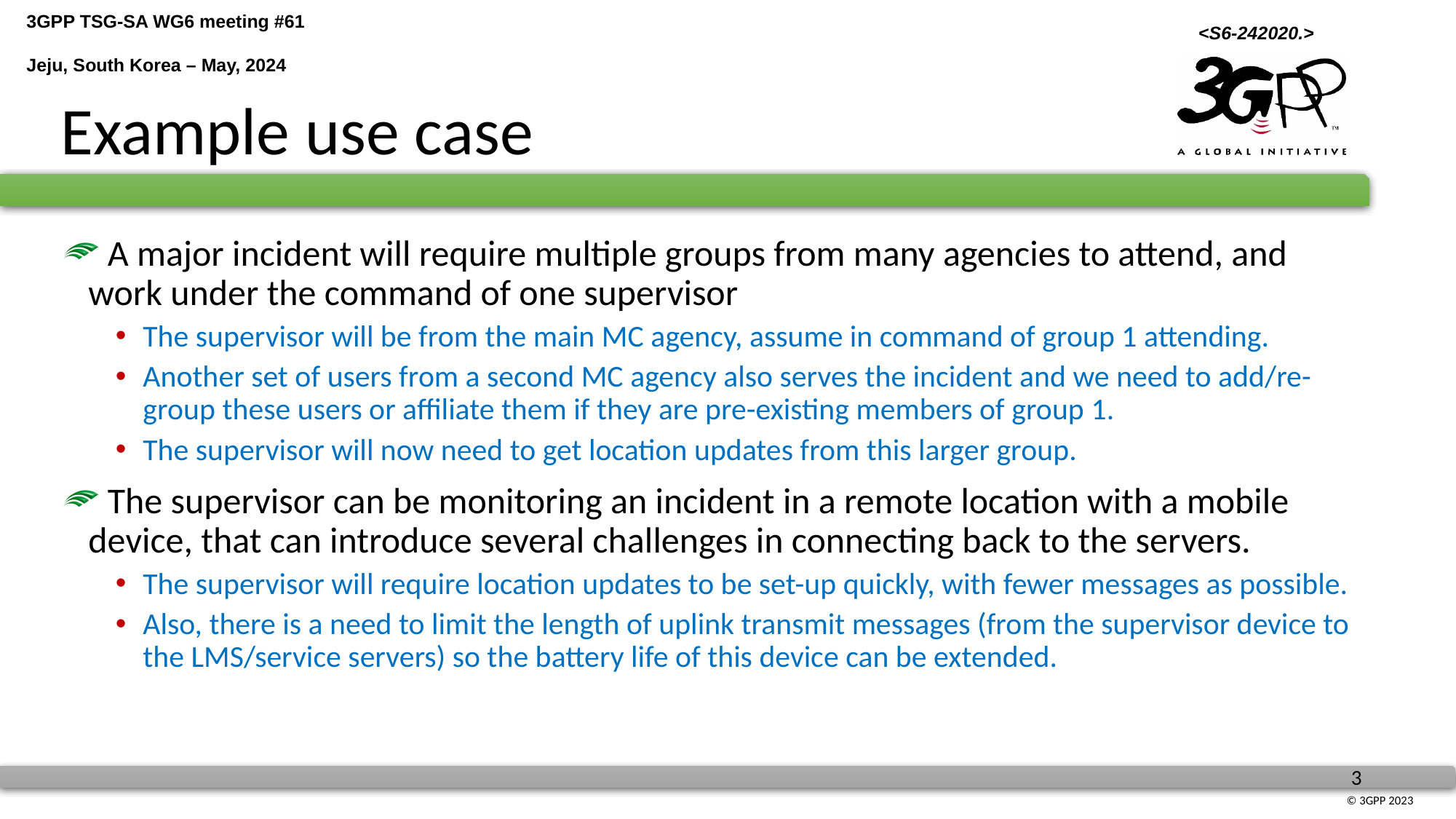

# Example use case
 A major incident will require multiple groups from many agencies to attend, and work under the command of one supervisor
The supervisor will be from the main MC agency, assume in command of group 1 attending.
Another set of users from a second MC agency also serves the incident and we need to add/re-group these users or affiliate them if they are pre-existing members of group 1.
The supervisor will now need to get location updates from this larger group.
 The supervisor can be monitoring an incident in a remote location with a mobile device, that can introduce several challenges in connecting back to the servers.
The supervisor will require location updates to be set-up quickly, with fewer messages as possible.
Also, there is a need to limit the length of uplink transmit messages (from the supervisor device to the LMS/service servers) so the battery life of this device can be extended.